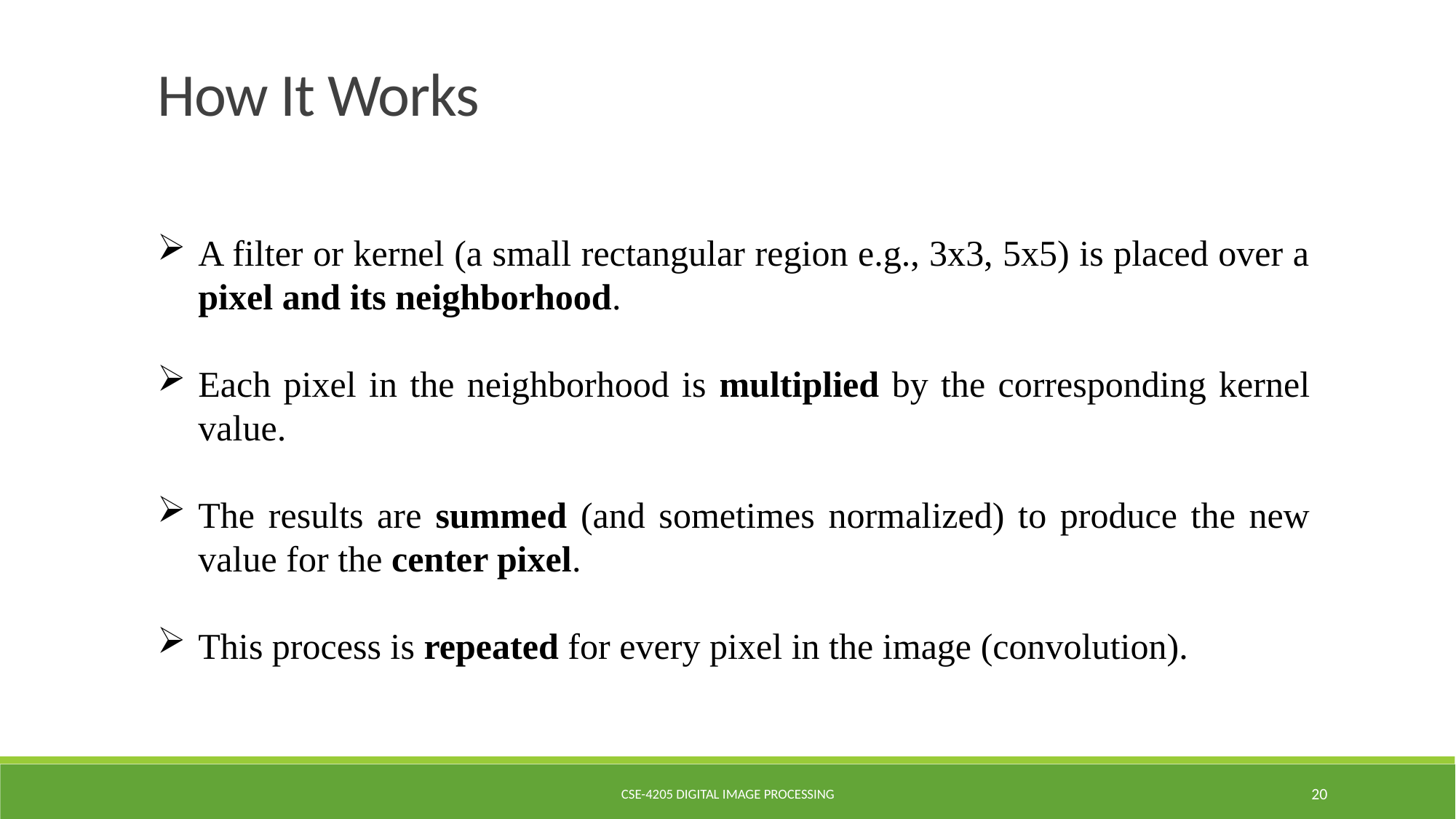

How It Works

A filter or kernel (a small rectangular region e.g., 3x3, 5x5) is placed over a pixel and its neighborhood.

Each pixel in the neighborhood is multiplied by the corresponding kernel value.

The results are summed (and sometimes normalized) to produce the new value for the center pixel.

This process is repeated for every pixel in the image (convolution).
CSE-4205 Digital Image Processing
20